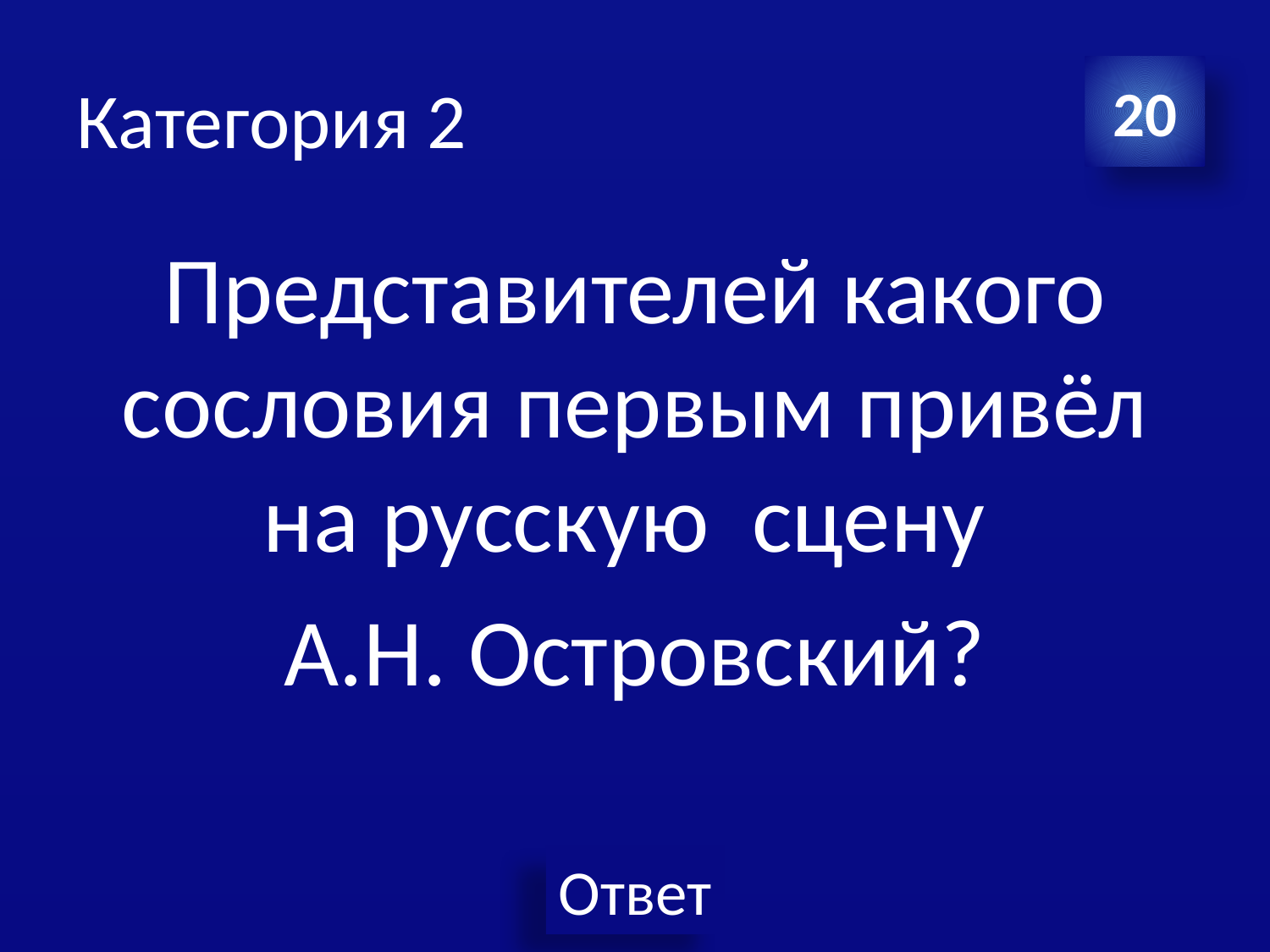

# Категория 2
20
Представителей какого сословия первым привёл на русскую  сцену
А.Н. Островский?